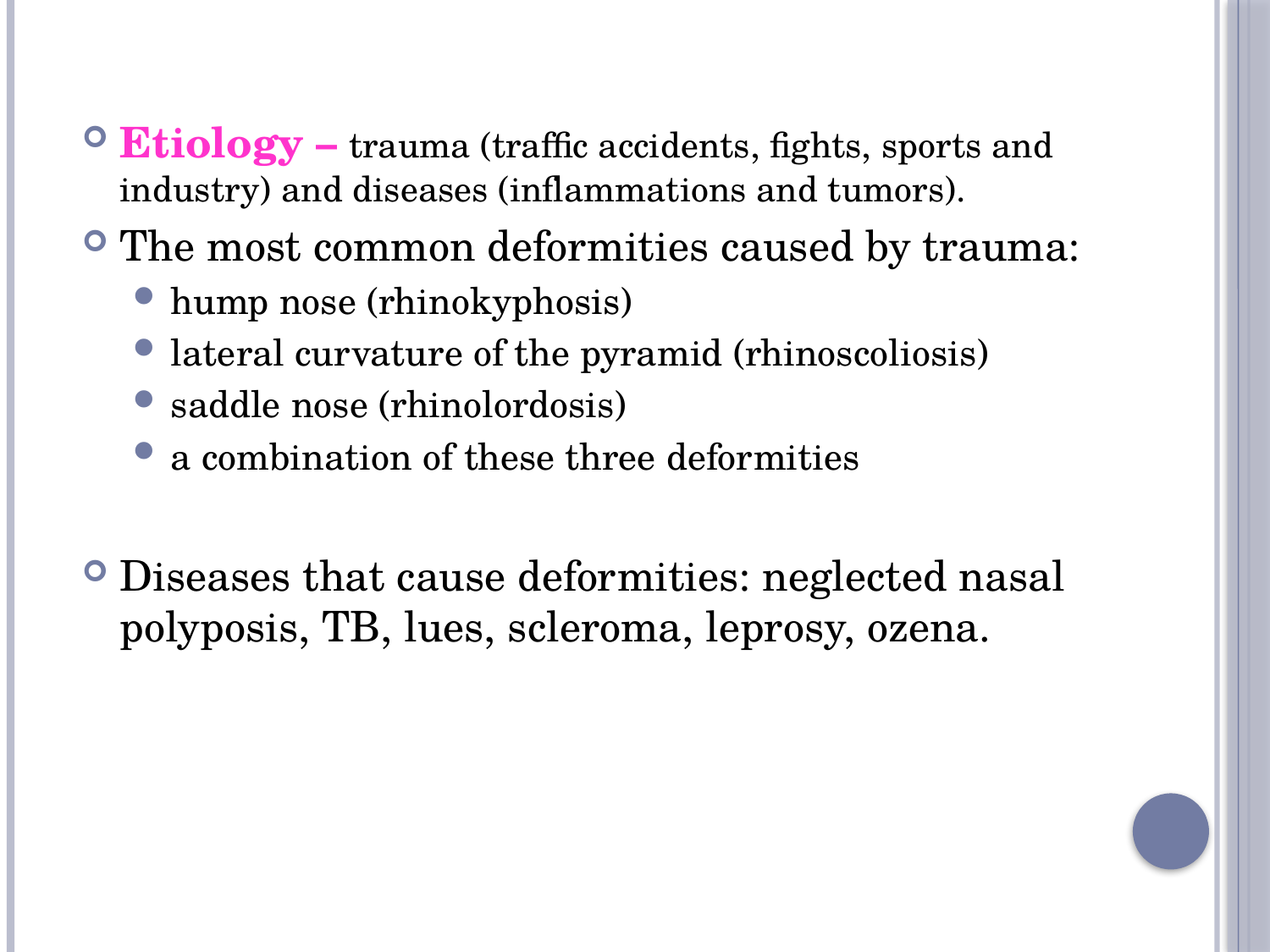

Etiology – trauma (traffic accidents, fights, sports and industry) and diseases (inflammations and tumors).
The most common deformities caused by trauma:
hump nose (rhinokyphosis)
lateral curvature of the pyramid (rhinoscoliosis)
saddle nose (rhinolordosis)
a combination of these three deformities

Diseases that cause deformities: neglected nasal polyposis, TB, lues, scleroma, leprosy, ozena.